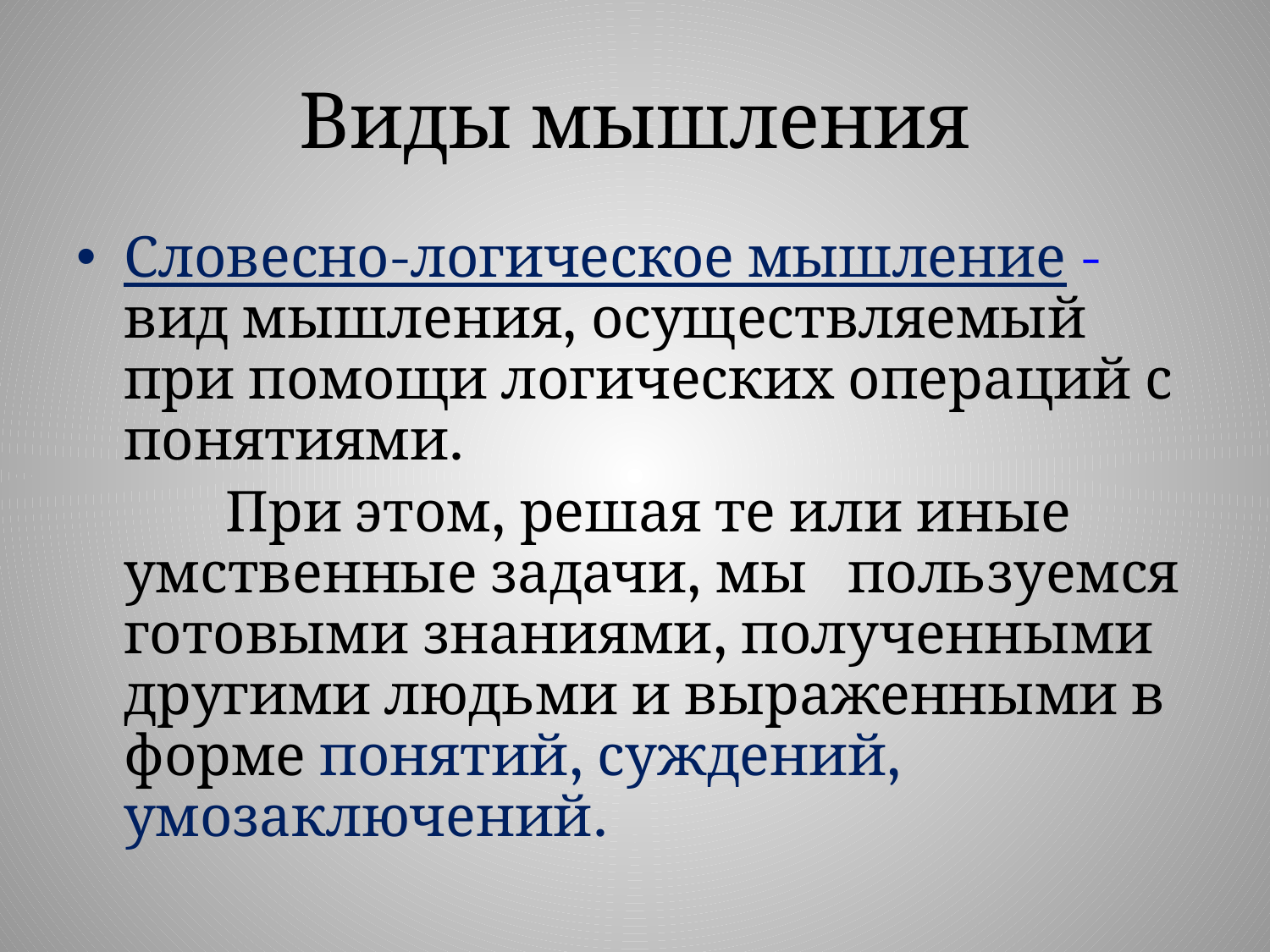

# Виды мышления
Словесно-логическое мышление - вид мышления, осуществляемый при помощи логических операций с понятиями.
           При этом, решая те или иные умственные задачи, мы   пользуемся готовыми знаниями, полученными другими людьми и выраженными в форме понятий, суждений, умозаключений.